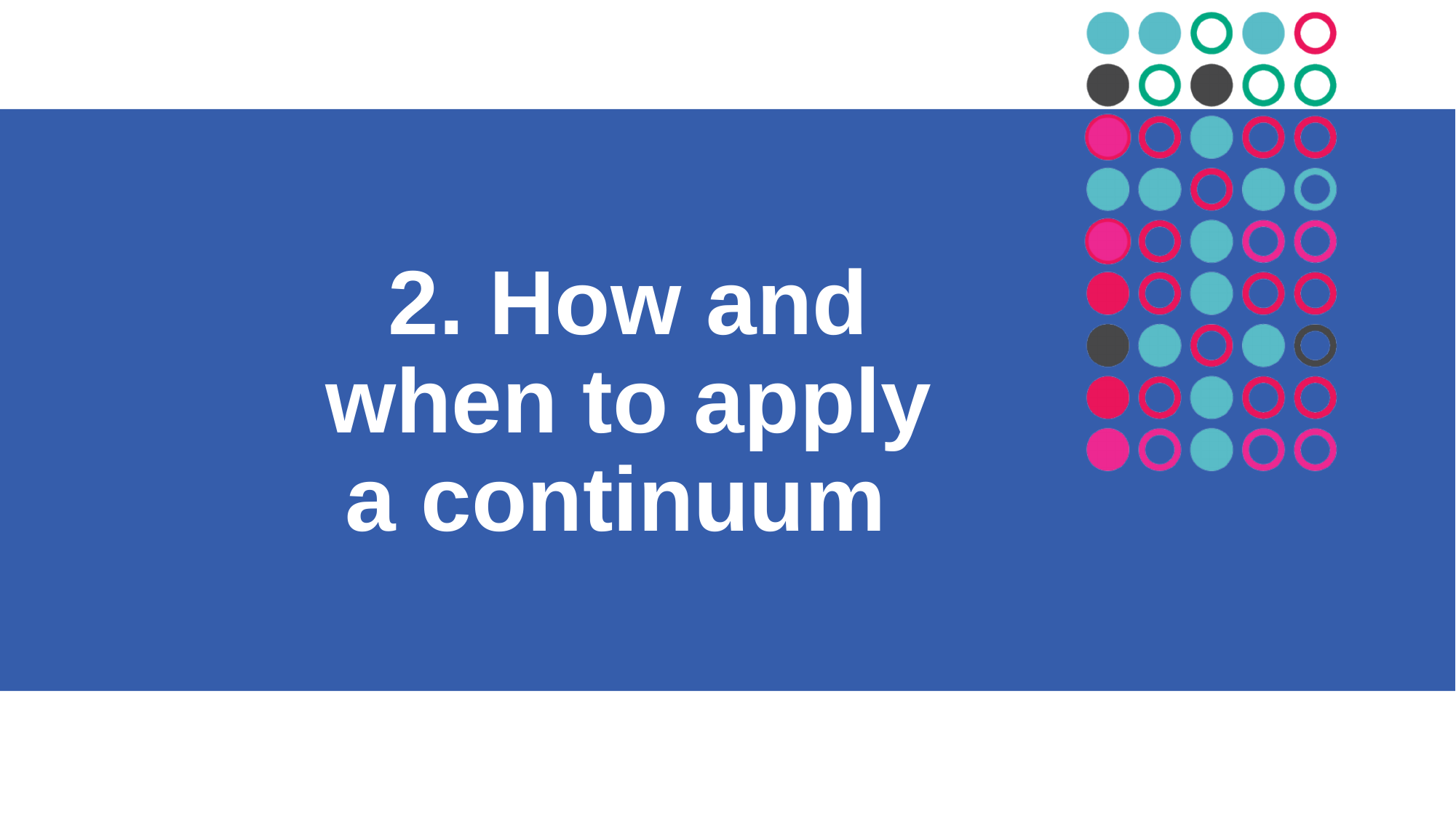

# 2. How and when to apply a continuum